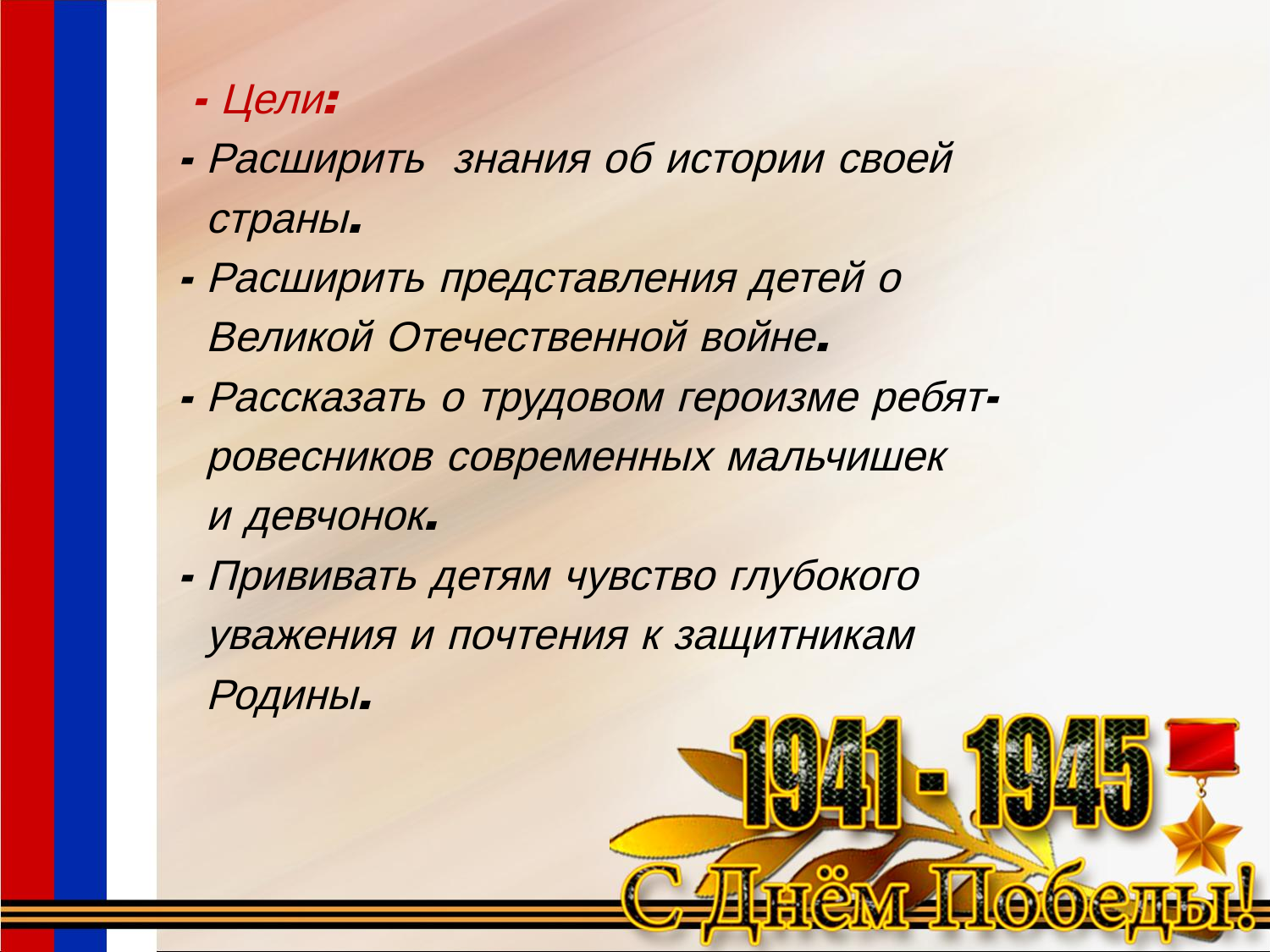

- Цели:

- Расширить  знания об истории своей

  страны.

- Расширить представления детей о

  Великой Отечественной войне.

- Рассказать о трудовом героизме ребят-

  ровесников современных мальчишек

  и девчонок.

- Прививать детям чувство глубокого

  уважения и почтения к защитникам

  Родины.